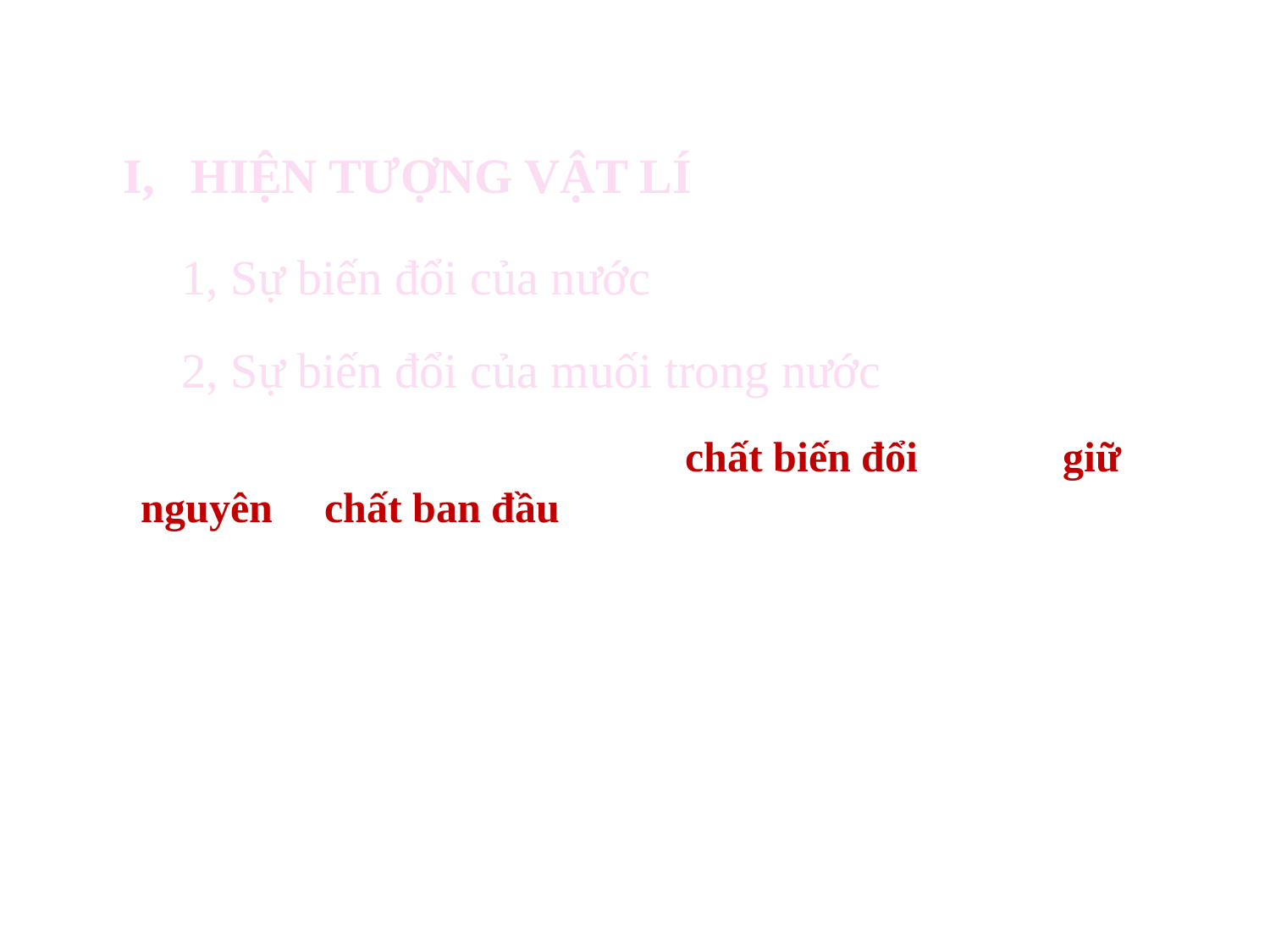

#
I,   HIỆN TƯỢNG VẬT LÍ
1, Sự biến đổi của nước
2, Sự biến đổi của muối trong nước
Hiện tượng vật lý là hiện tượng chất biến đổi mà vẫn giữ nguyên là chất ban đầu